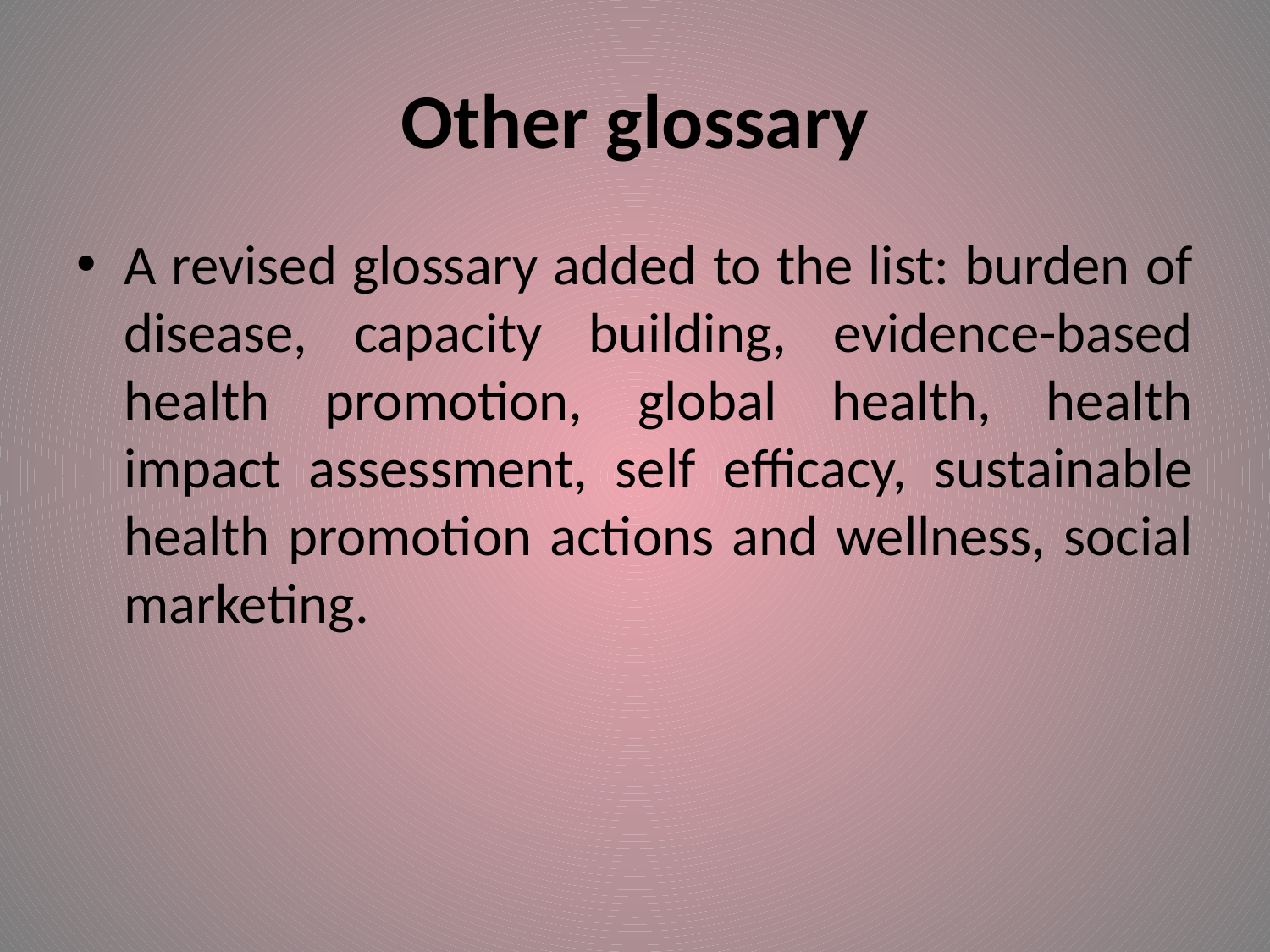

# Other glossary
A revised glossary added to the list: burden of disease, capacity building, evidence-based health promotion, global health, health impact assessment, self efficacy, sustainable health promotion actions and wellness, social marketing.